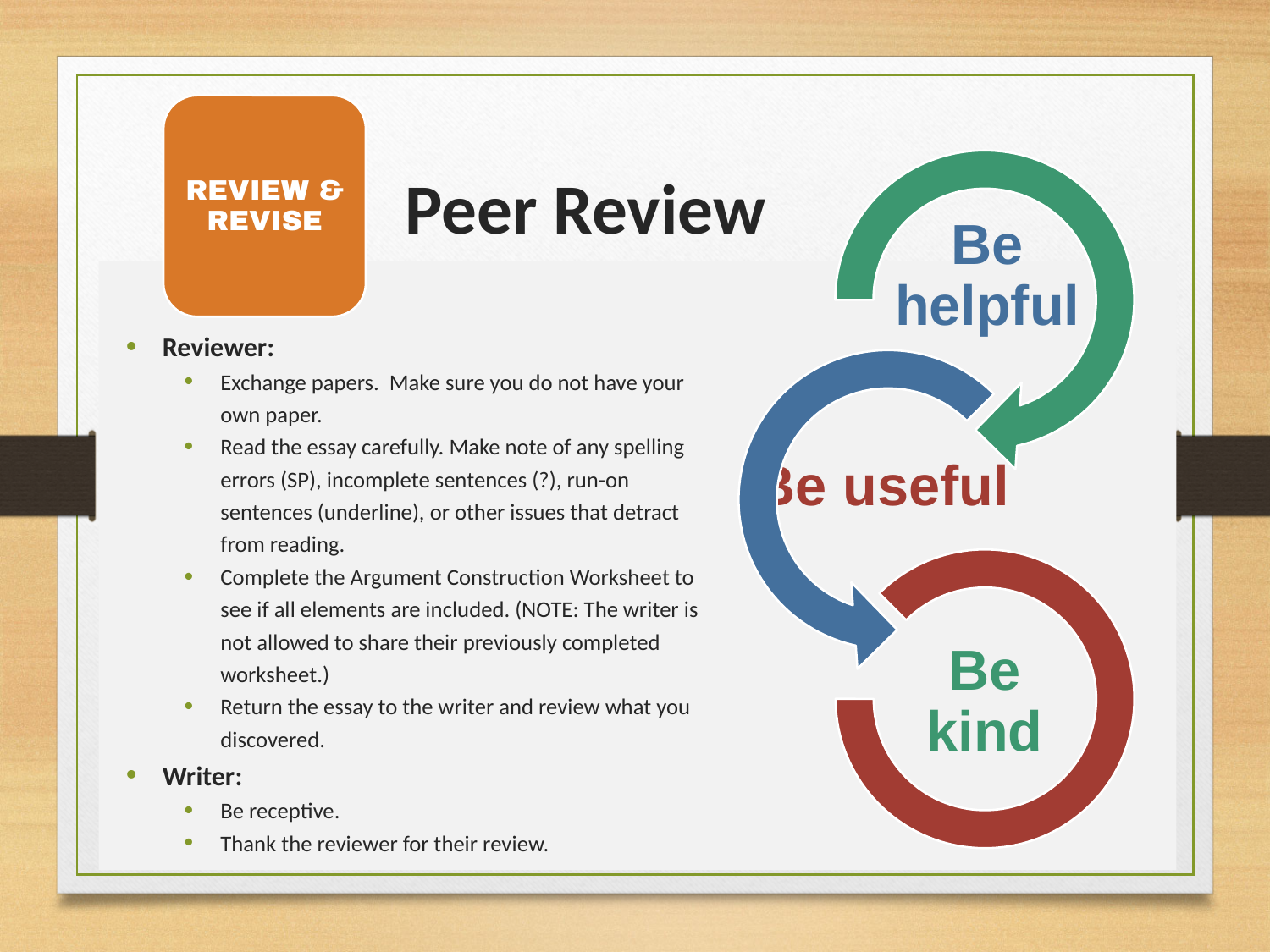

REVIEW & REVISE
Be useful
Be helpful
Be kind
# Peer Review

Reviewer:
Exchange papers.  Make sure you do not have your own paper.
Read the essay carefully. Make note of any spelling errors (SP), incomplete sentences (?), run-on sentences (underline), or other issues that detract from reading.
Complete the Argument Construction Worksheet to see if all elements are included. (NOTE: The writer is not allowed to share their previously completed worksheet.)
Return the essay to the writer and review what you discovered.
Writer:
Be receptive.
Thank the reviewer for their review.